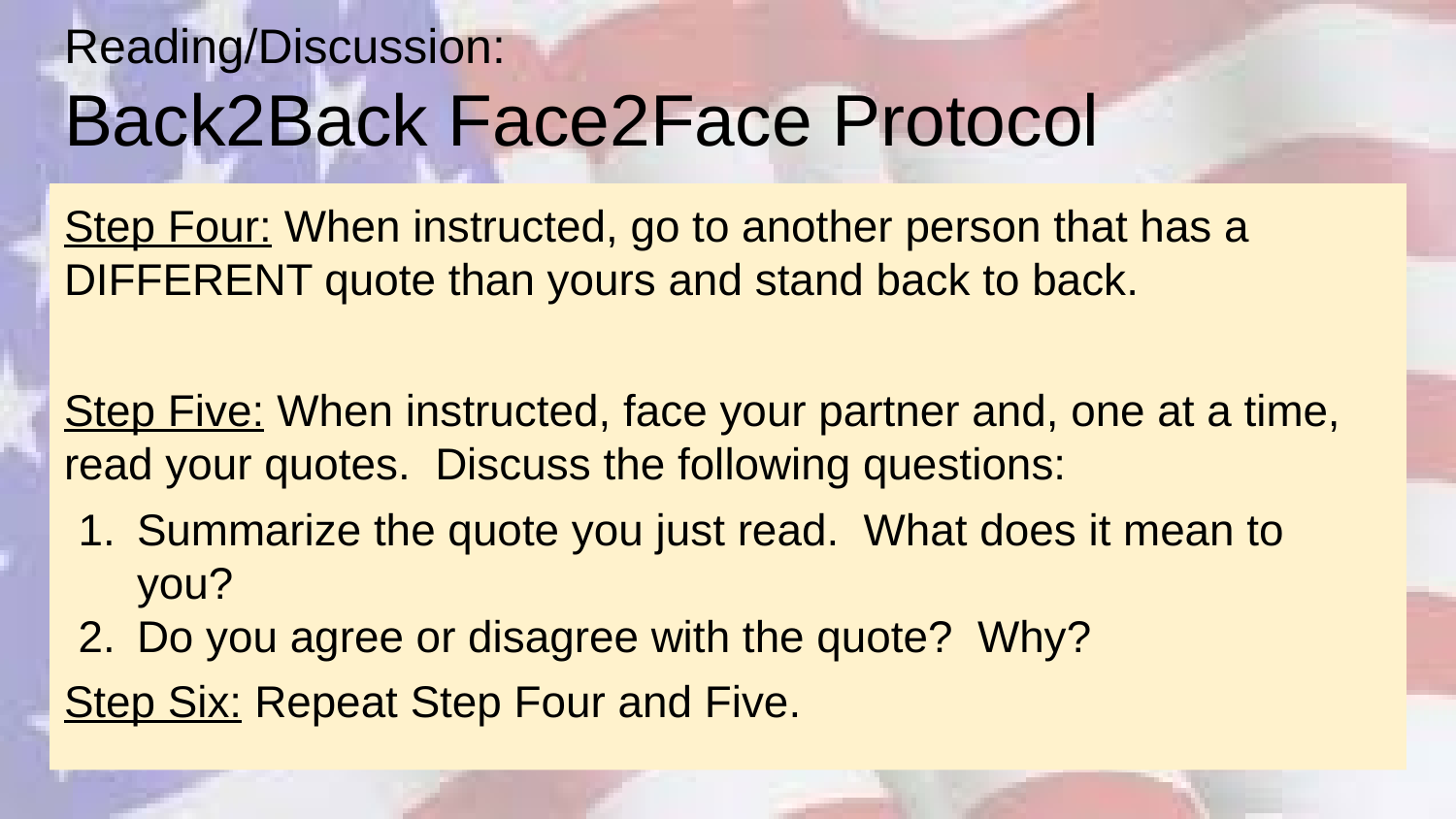

# Reading/Discussion:
Back2Back Face2Face Protocol
Step Four: When instructed, go to another person that has a DIFFERENT quote than yours and stand back to back.

Step Five: When instructed, face your partner and, one at a time, read your quotes.  Discuss the following questions:
Summarize the quote you just read.  What does it mean to you?
Do you agree or disagree with the quote?  Why?
Step Six: Repeat Step Four and Five.